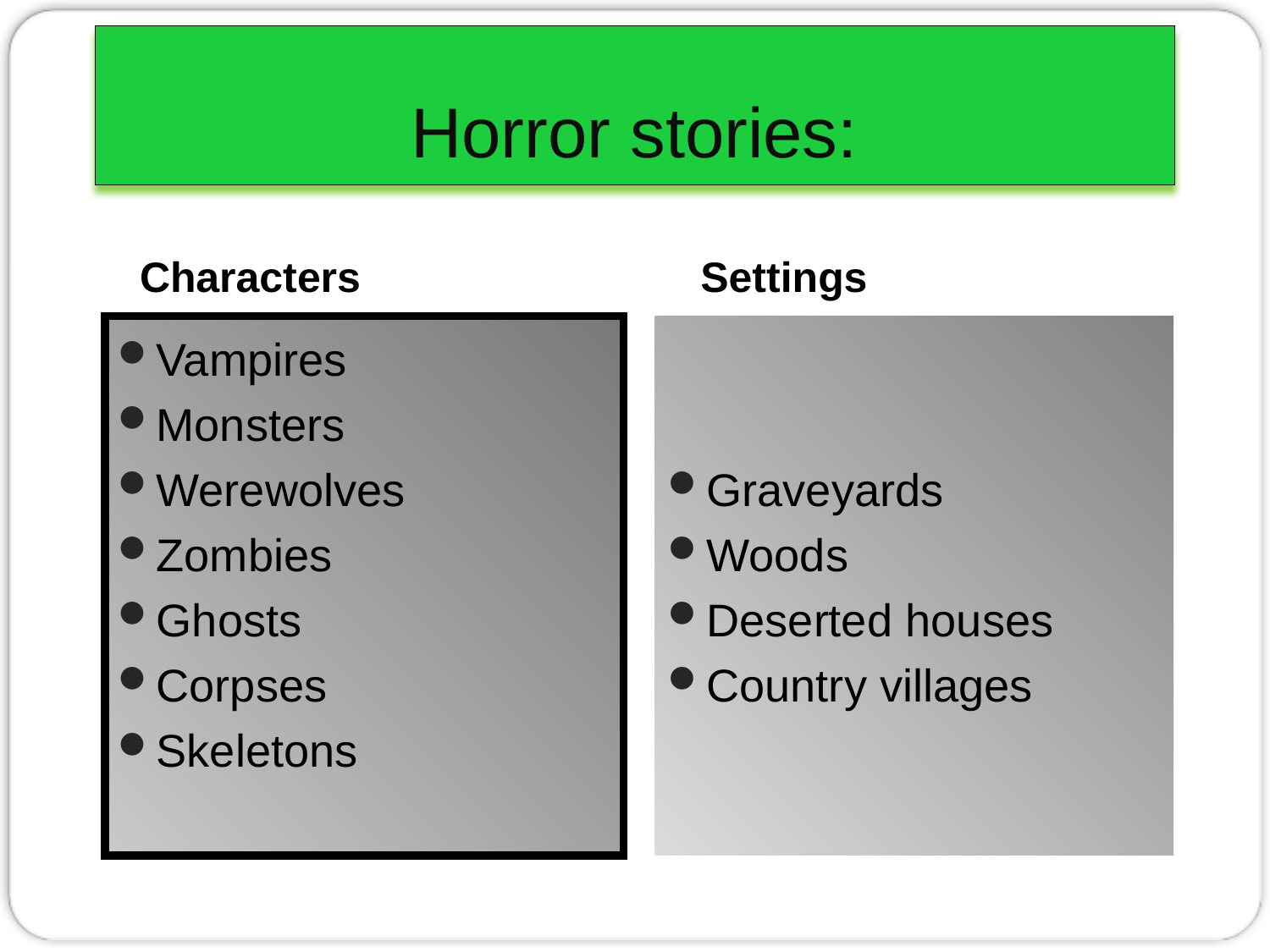

# Horror stories:
Characters
Settings
Vampires
Monsters
Werewolves
Zombies
Ghosts
Corpses
Skeletons

Graveyards
Woods
Deserted houses
Country villages